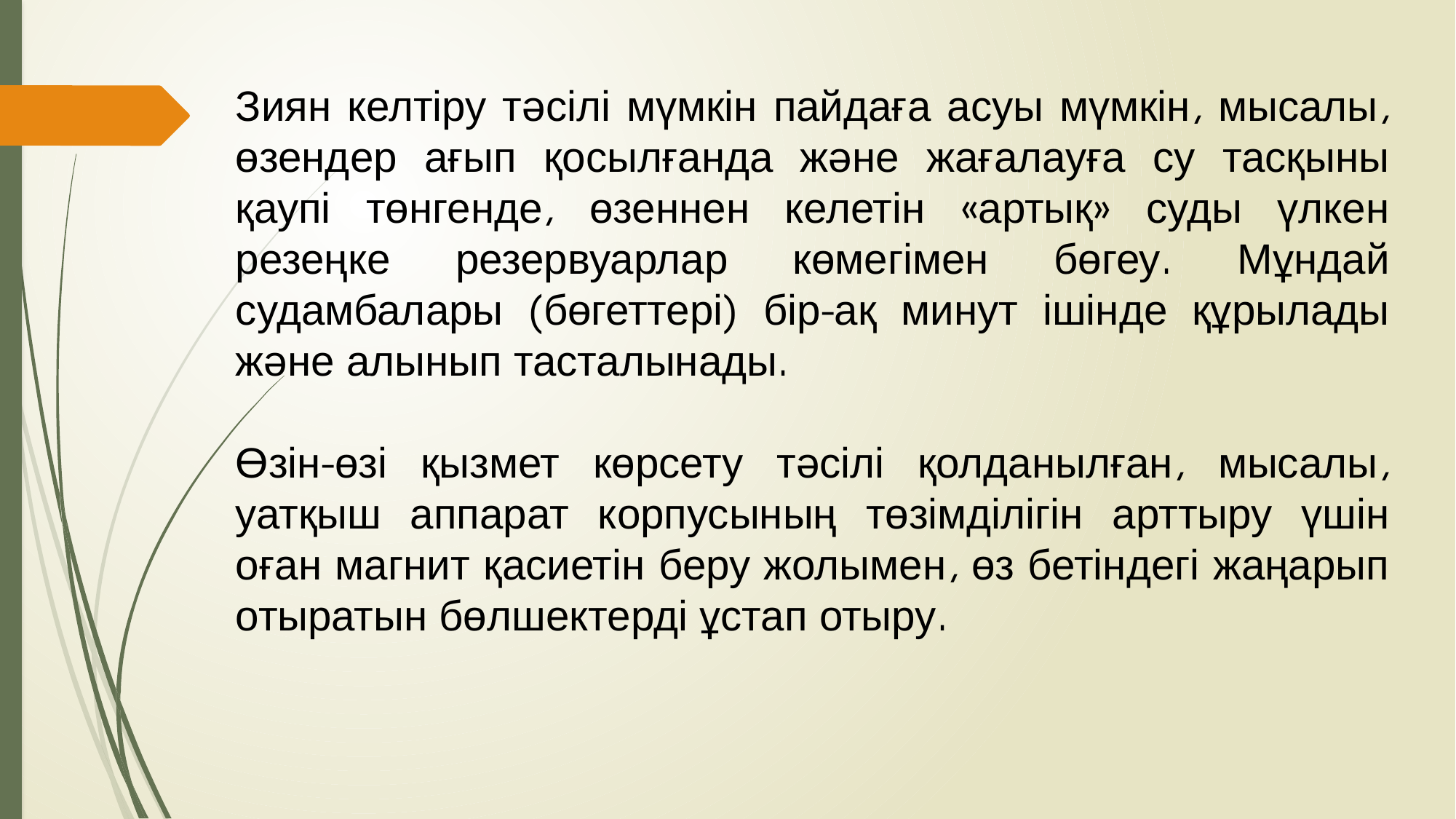

Зиян келтіру тәсілі мүмкін пайдаға асуы мүмкін, мысалы, өзендер ағып қосылғанда және жағалауға су тасқыны қаупі төнгенде, өзеннен келетін «артық» суды үлкен резеңке резервуарлар көмегімен бөгеу. Мұндай судамбалары (бөгеттері) бір-ақ минут ішінде құрылады және алынып тасталынады.

Өзін-өзі қызмет көрсету тәсілі қолданылған, мысалы, уатқыш аппарат корпусының төзімділігін арттыру үшін оған магнит қасиетін беру жолымен, өз бетіндегі жаңарып отыратын бөлшектерді ұстап отыру.